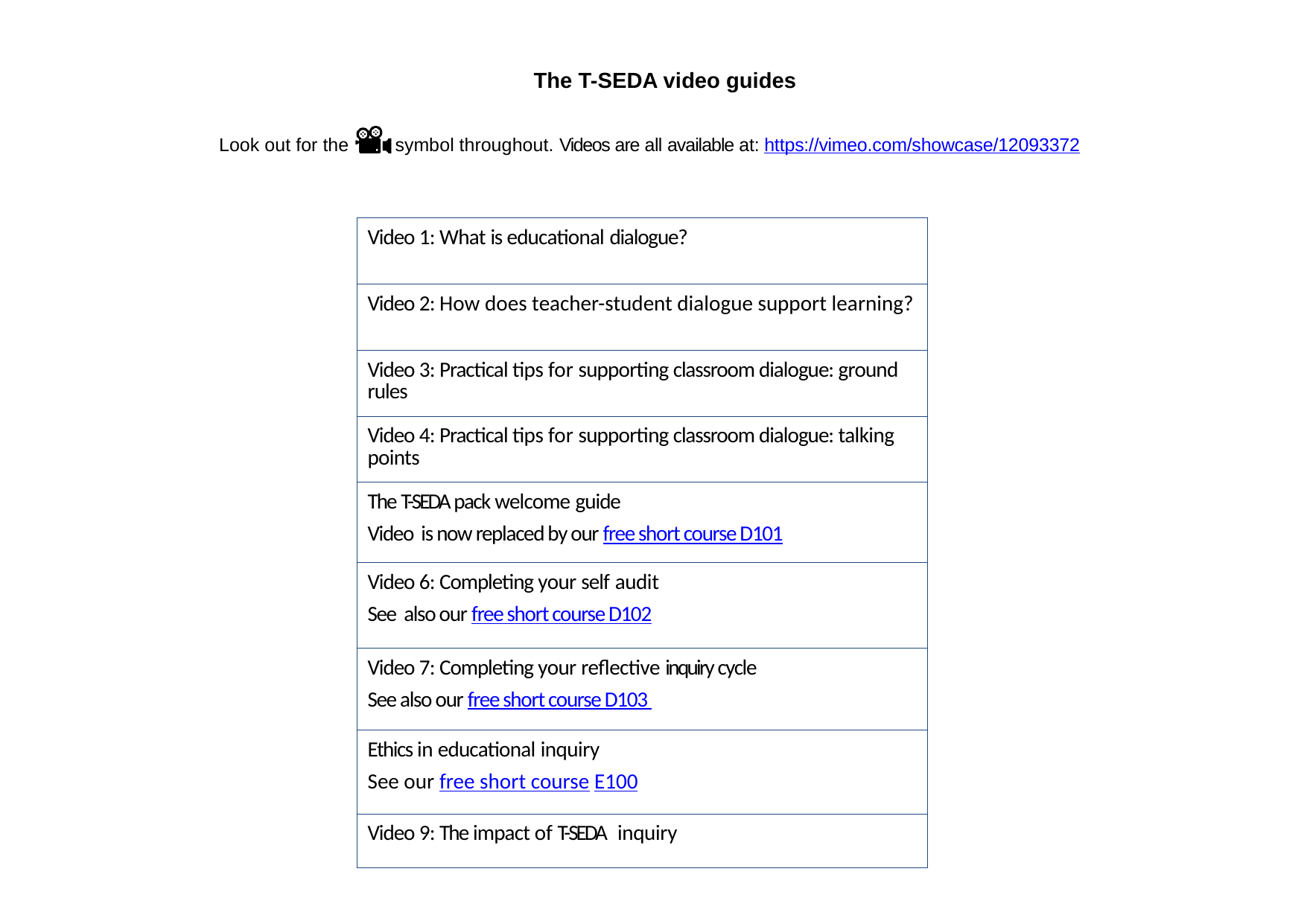

The T-SEDA video guides

	Look out for the	  symbol throughout. Videos are all available at: https://vimeo.com/showcase/12093372

| Video 1: What is educational dialogue? |
| --- |
| Video 2: How does teacher-student dialogue support learning? |
| Video 3: Practical tips for supporting classroom dialogue: ground rules |
| Video 4: Practical tips for supporting classroom dialogue: talking points |
| The T-SEDA pack welcome guide Video is now replaced by our free short course D101 |
| Video 6: Completing your self audit See also our free short course D102 |
| Video 7: Completing your reflective inquiry cycle See also our free short course D103 |
| Ethics in educational inquiry See our free short course E100 |
| Video 9: The impact of T-SEDA inquiry |